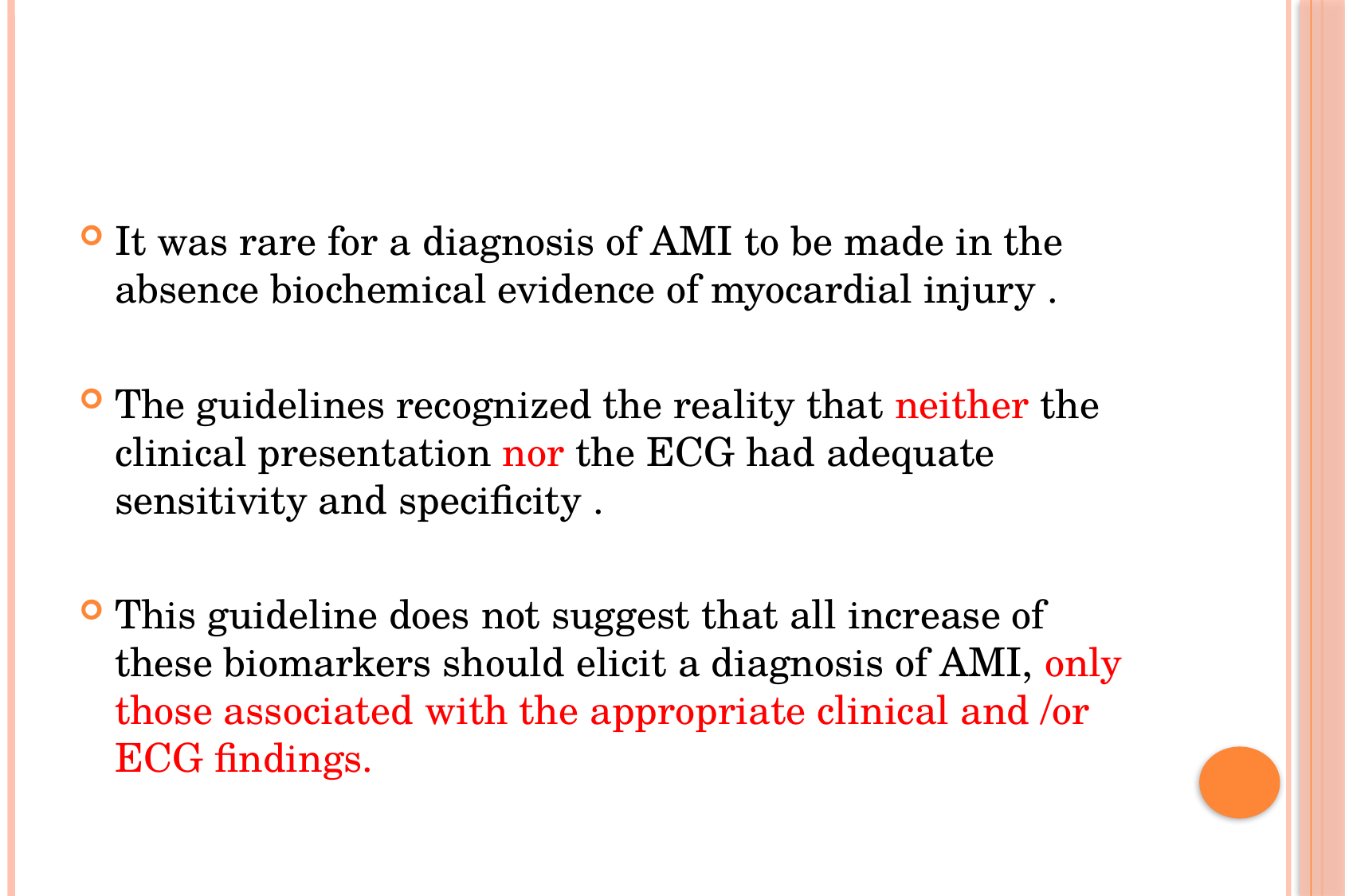

#
It was rare for a diagnosis of AMI to be made in the absence biochemical evidence of myocardial injury .

The guidelines recognized the reality that neither the clinical presentation nor the ECG had adequate sensitivity and specificity .

This guideline does not suggest that all increase of these biomarkers should elicit a diagnosis of AMI, only those associated with the appropriate clinical and /or ECG findings.